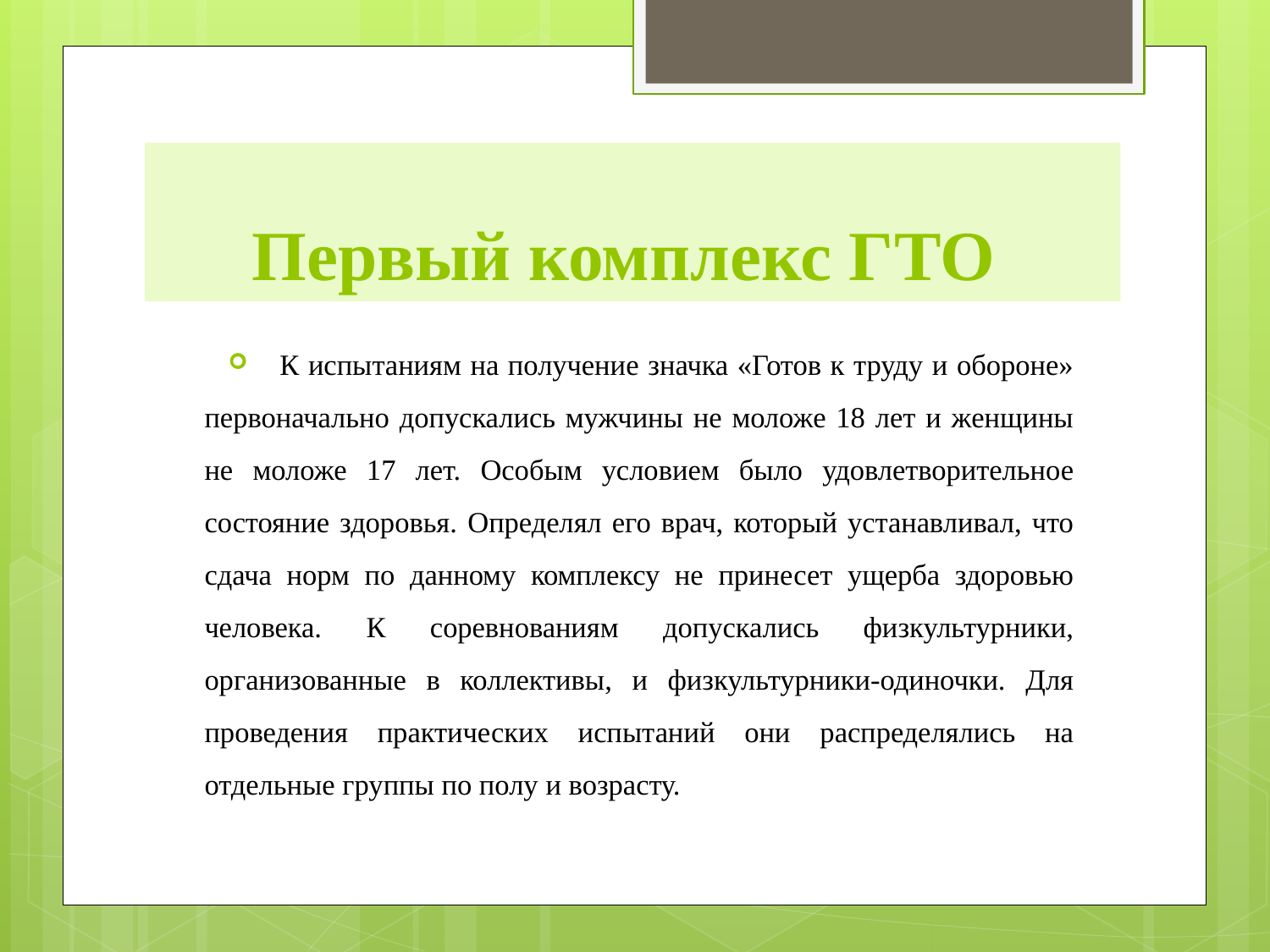

# Первый комплекс ГТО
К испытаниям на получение значка «Готов к труду и обороне» первоначально допускались мужчины не моложе 18 лет и женщины не моложе 17 лет. Особым условием было удовлетворительное состояние здоровья. Определял его врач, который устанавливал, что сдача норм по данному комплексу не принесет ущерба здоровью человека. К соревнованиям допускались физкультурники, организованные в коллективы, и физкультурники-одиночки. Для проведения практических испытаний они распределялись на отдельные группы по полу и возрасту.